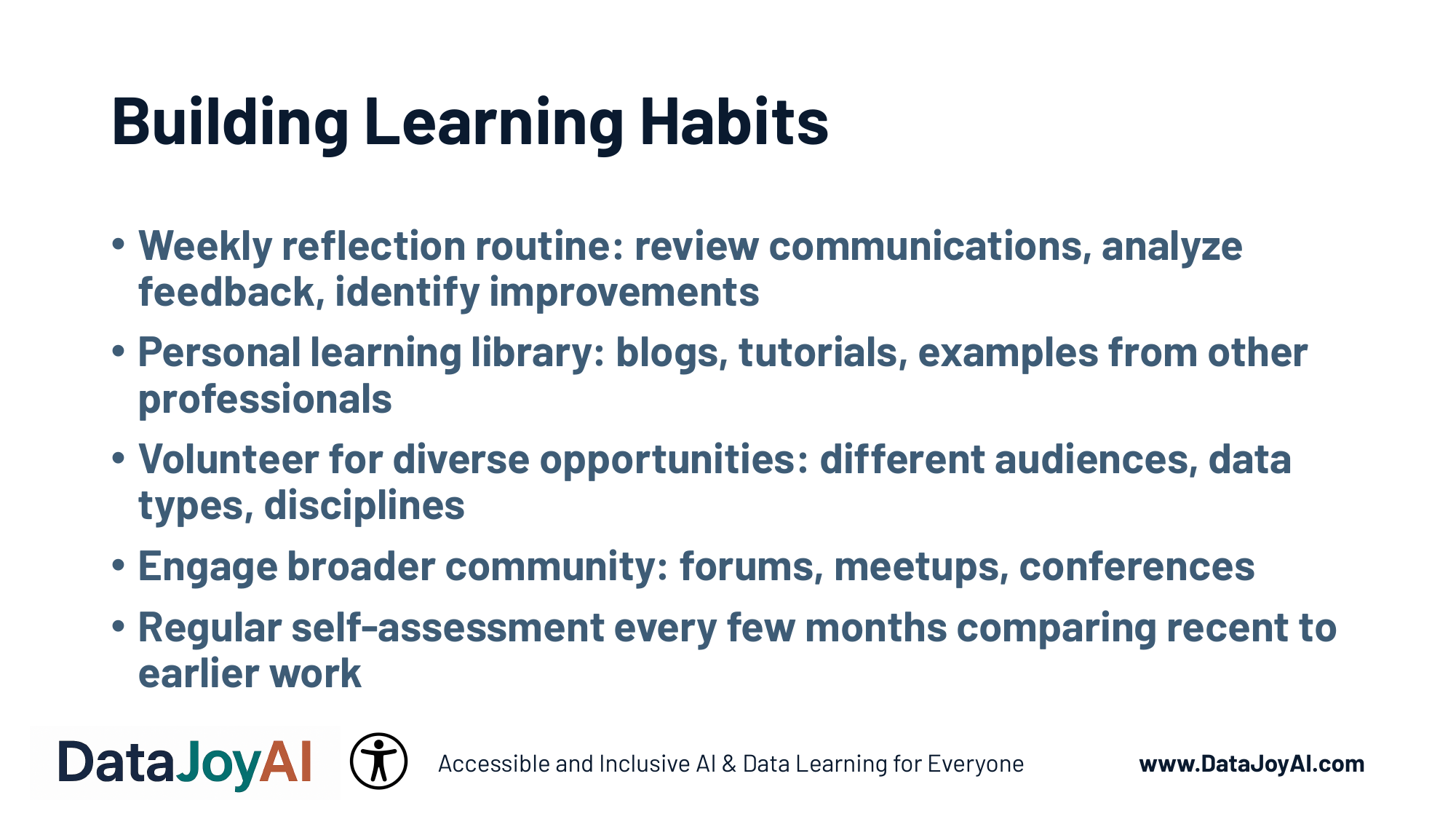

# Building Learning Habits
Weekly reflection routine: review communications, analyze feedback, identify improvements
Personal learning library: blogs, tutorials, examples from other professionals
Volunteer for diverse opportunities: different audiences, data types, disciplines
Engage broader community: forums, meetups, conferences
Regular self-assessment every few months comparing recent to earlier work